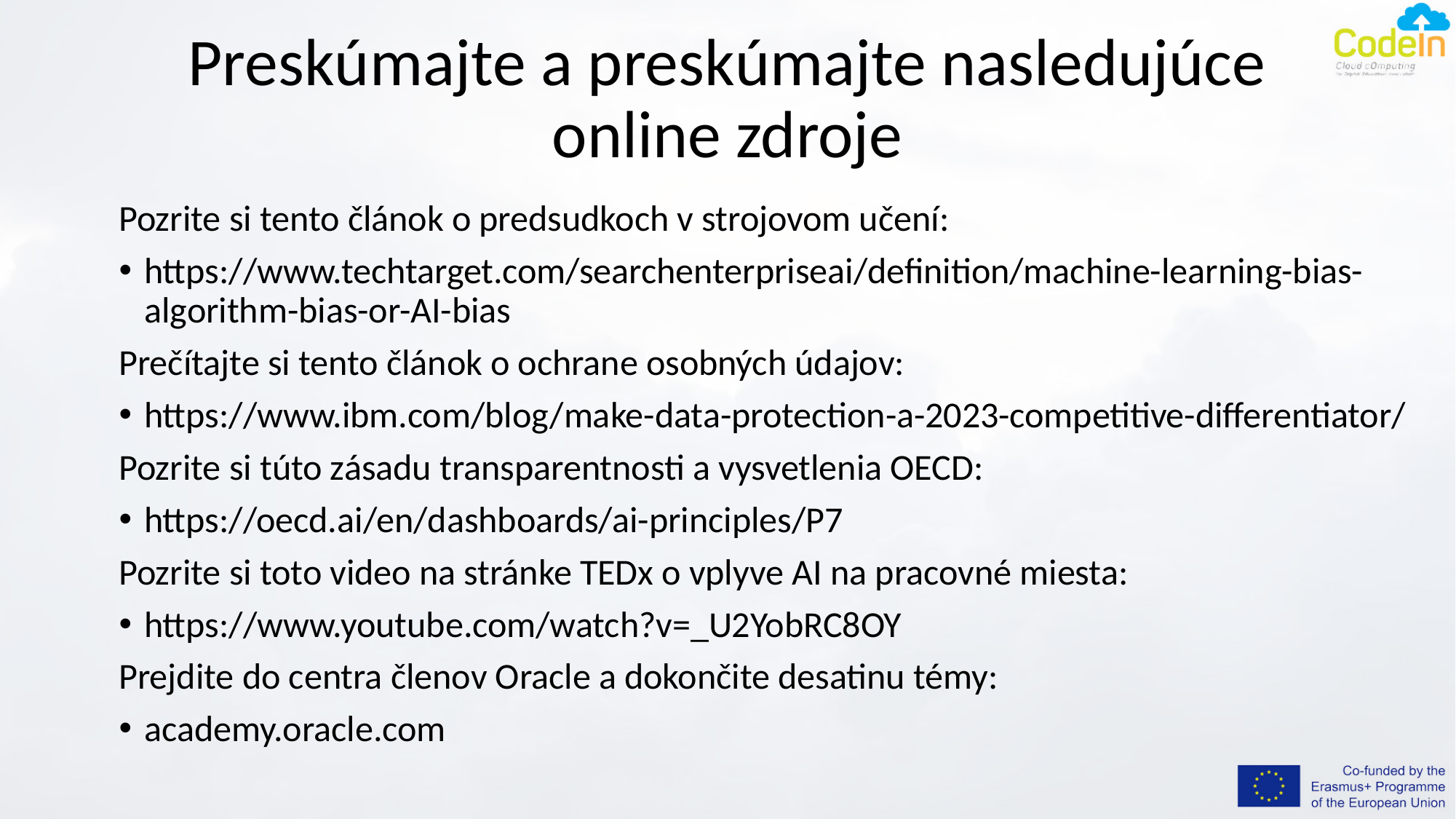

# Preskúmajte a preskúmajte nasledujúce online zdroje
Pozrite si tento článok o predsudkoch v strojovom učení:
https://www.techtarget.com/searchenterpriseai/definition/machine-learning-bias-algorithm-bias-or-AI-bias
Prečítajte si tento článok o ochrane osobných údajov:
https://www.ibm.com/blog/make-data-protection-a-2023-competitive-differentiator/
Pozrite si túto zásadu transparentnosti a vysvetlenia OECD:
https://oecd.ai/en/dashboards/ai-principles/P7
Pozrite si toto video na stránke TEDx o vplyve AI na pracovné miesta:
https://www.youtube.com/watch?v=_U2YobRC8OY
Prejdite do centra členov Oracle a dokončite desatinu témy:
academy.oracle.com